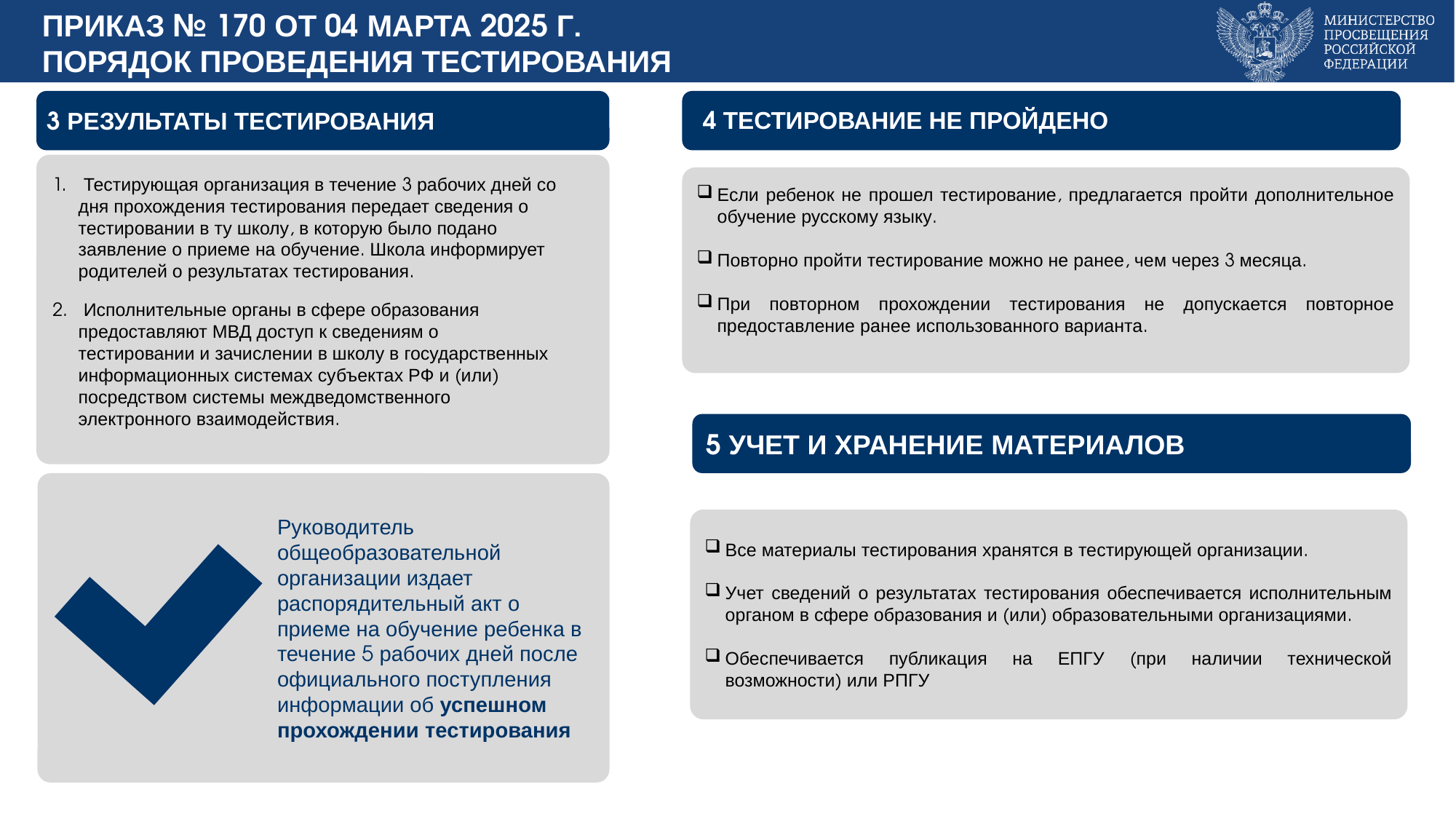

# ПРИКАЗ № 170 ОТ 04 МАРТА 2025 Г. ПОРЯДОК ПРОВЕДЕНИЯ ТЕСТИРОВАНИЯ

4 ТЕСТИРОВАНИЕ НЕ ПРОЙДЕНО
3 РЕЗУЛЬТАТЫ ТЕСТИРОВАНИЯ
 Тестирующая организация в течение 3 рабочих дней со дня прохождения тестирования передает сведения о тестировании в ту школу, в которую было подано заявление о приеме на обучение. Школа информирует родителей о результатах тестирования.
 Исполнительные органы в сфере образования предоставляют МВД доступ к сведениям о тестировании и зачислении в школу в государственных информационных системах субъектах РФ и (или) посредством системы междведомственного электронного взаимодействия.

Если ребенок не прошел тестирование, предлагается пройти дополнительное обучение русскому языку.

Повторно пройти тестирование можно не ранее, чем через 3 месяца.

При повторном прохождении тестирования не допускается повторное предоставление ранее использованного варианта.

5 УЧЕТ И ХРАНЕНИЕ МАТЕРИАЛОВ

Все материалы тестирования хранятся в тестирующей организации.

Учет сведений о результатах тестирования обеспечивается исполнительным органом в сфере образования и (или) образовательными организациями.

Обеспечивается публикация на ЕПГУ (при наличии технической возможности) или РПГУ

Руководитель  общеобразовательной организации издает распорядительный акт о приеме на обучение ребенка в течение 5 рабочих дней после официального поступления информации об успешном прохождении тестирования